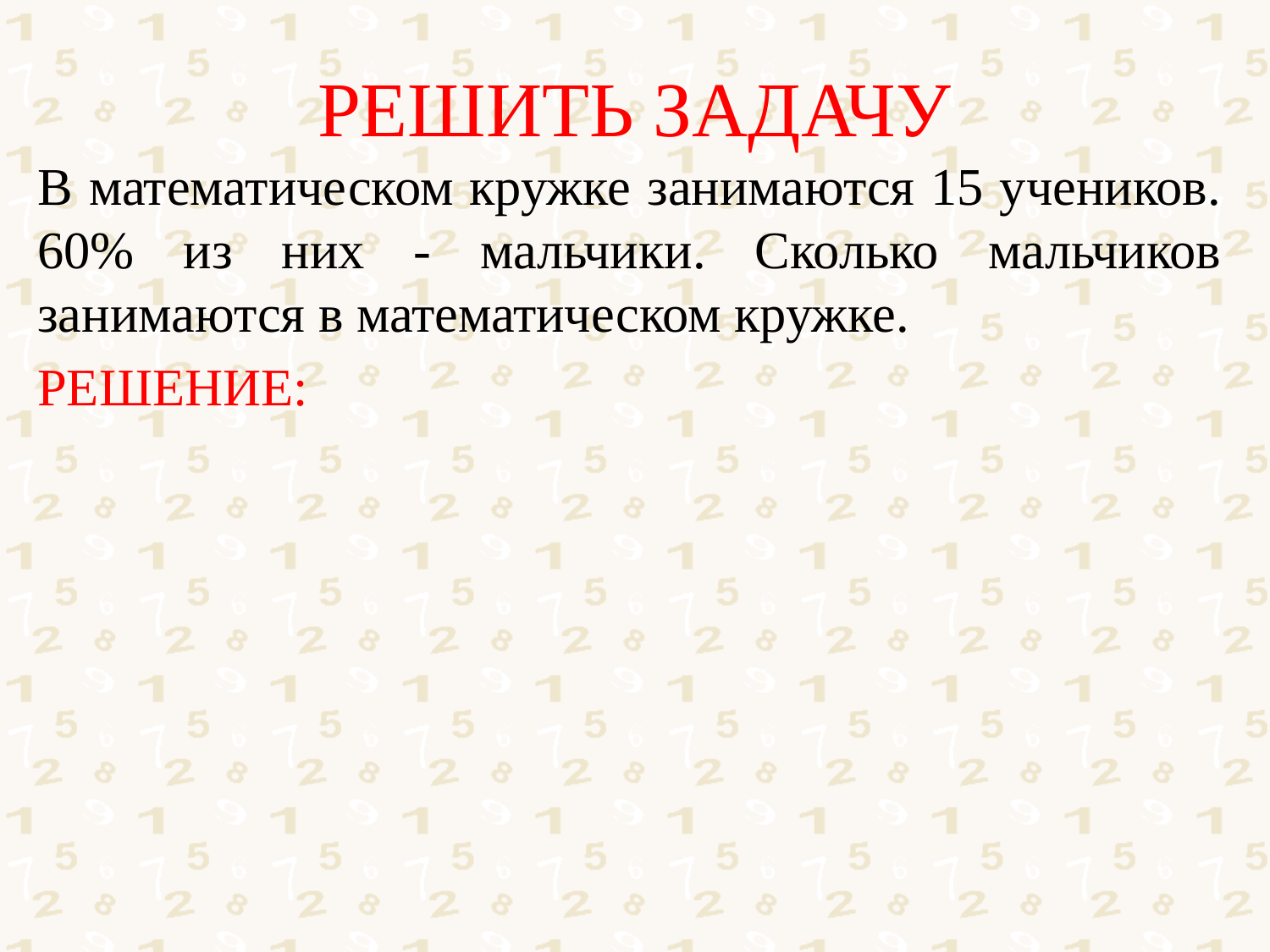

# РЕШИТЬ ЗАДАЧУ
В математическом кружке занимаются 15 учеников. 60% из них - мальчики. Сколько мальчиков занимаются в математическом кружке.
РЕШЕНИЕ: